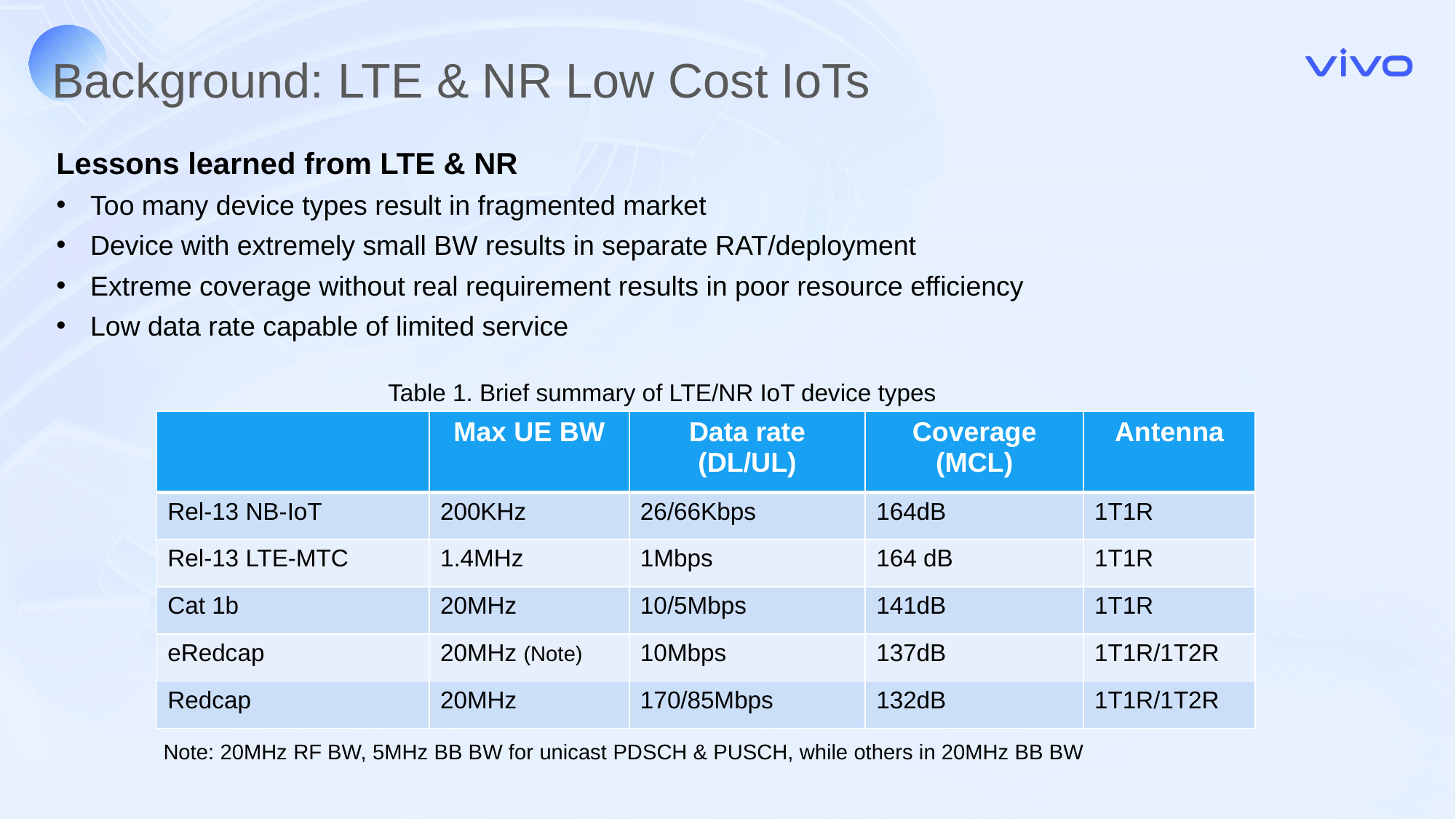

Background: LTE & NR Low Cost IoTs
Lessons learned from LTE & NR
Too many device types result in fragmented market
Device with extremely small BW results in separate RAT/deployment
Extreme coverage without real requirement results in poor resource efficiency
Low data rate capable of limited service
Table 1. Brief summary of LTE/NR IoT device types
|  | Max UE BW | Data rate (DL/UL) | Coverage (MCL) | Antenna |
| --- | --- | --- | --- | --- |
| Rel-13 NB-IoT | 200KHz | 26/66Kbps | 164dB | 1T1R |
| Rel-13 LTE-MTC | 1.4MHz | 1Mbps | 164 dB | 1T1R |
| Cat 1b | 20MHz | 10/5Mbps | 141dB | 1T1R |
| eRedcap | 20MHz (Note) | 10Mbps | 137dB | 1T1R/1T2R |
| Redcap | 20MHz | 170/85Mbps | 132dB | 1T1R/1T2R |
Note: 20MHz RF BW, 5MHz BB BW for unicast PDSCH & PUSCH, while others in 20MHz BB BW